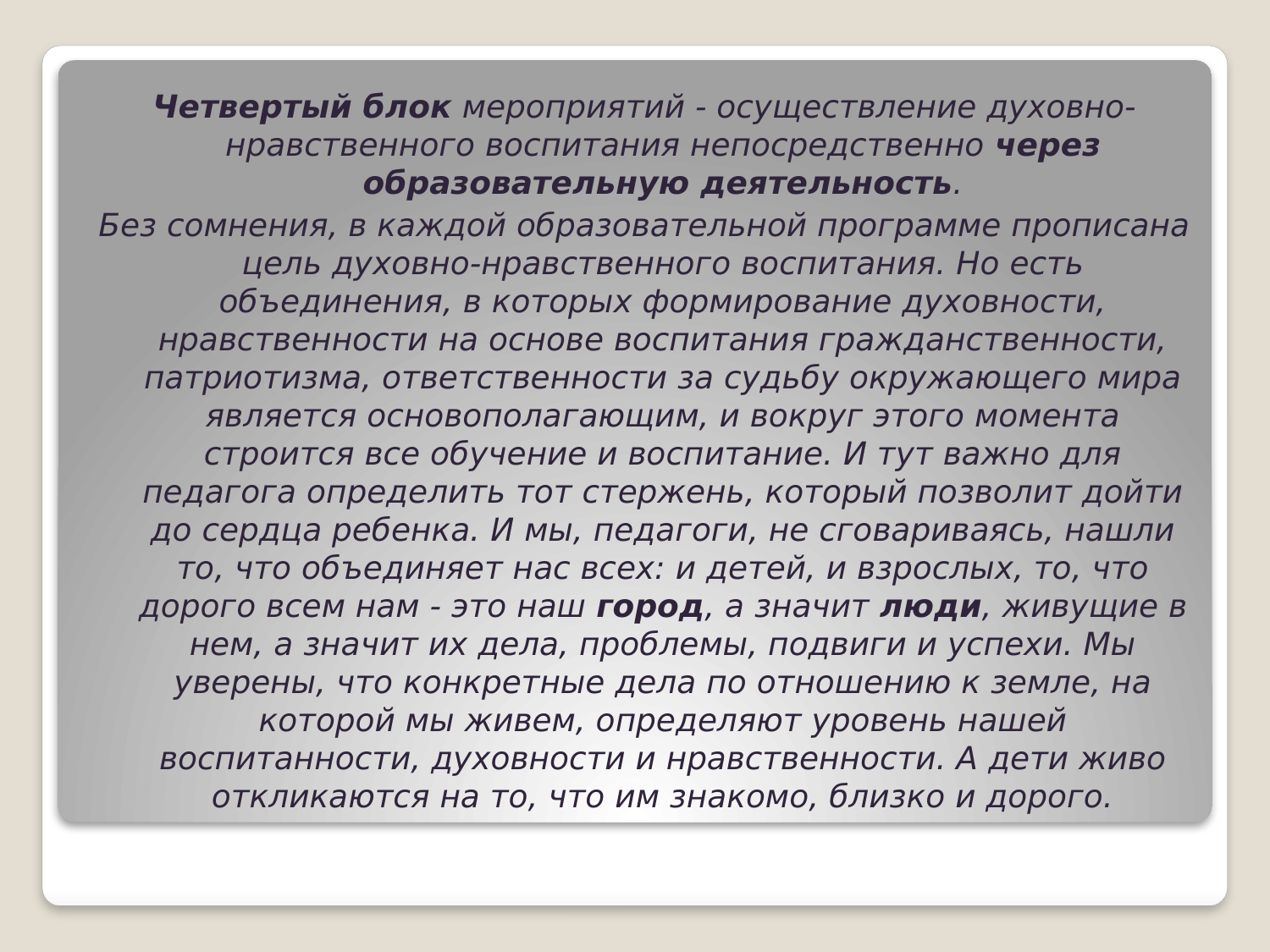

Четвертый блок мероприятий - осуществление духовно-нравственного воспитания непосредственно через образовательную деятельность.
Без сомнения, в каждой образовательной программе прописана цель духовно-нравственного воспитания. Но есть объединения, в которых формирование духовности, нравственности на основе воспитания гражданственности, патриотизма, ответственности за судьбу окружающего мира является основополагающим, и вокруг этого момента строится все обучение и воспитание. И тут важно для педагога определить тот стержень, который позволит дойти до сердца ребенка. И мы, педагоги, не сговариваясь, нашли то, что объединяет нас всех: и детей, и взрослых, то, что дорого всем нам - это наш город, а значит люди, живущие в нем, а значит их дела, проблемы, подвиги и успехи. Мы уверены, что конкретные дела по отношению к земле, на которой мы живем, определяют уровень нашей воспитанности, духовности и нравственности. А дети живо откликаются на то, что им знакомо, близко и дорого.